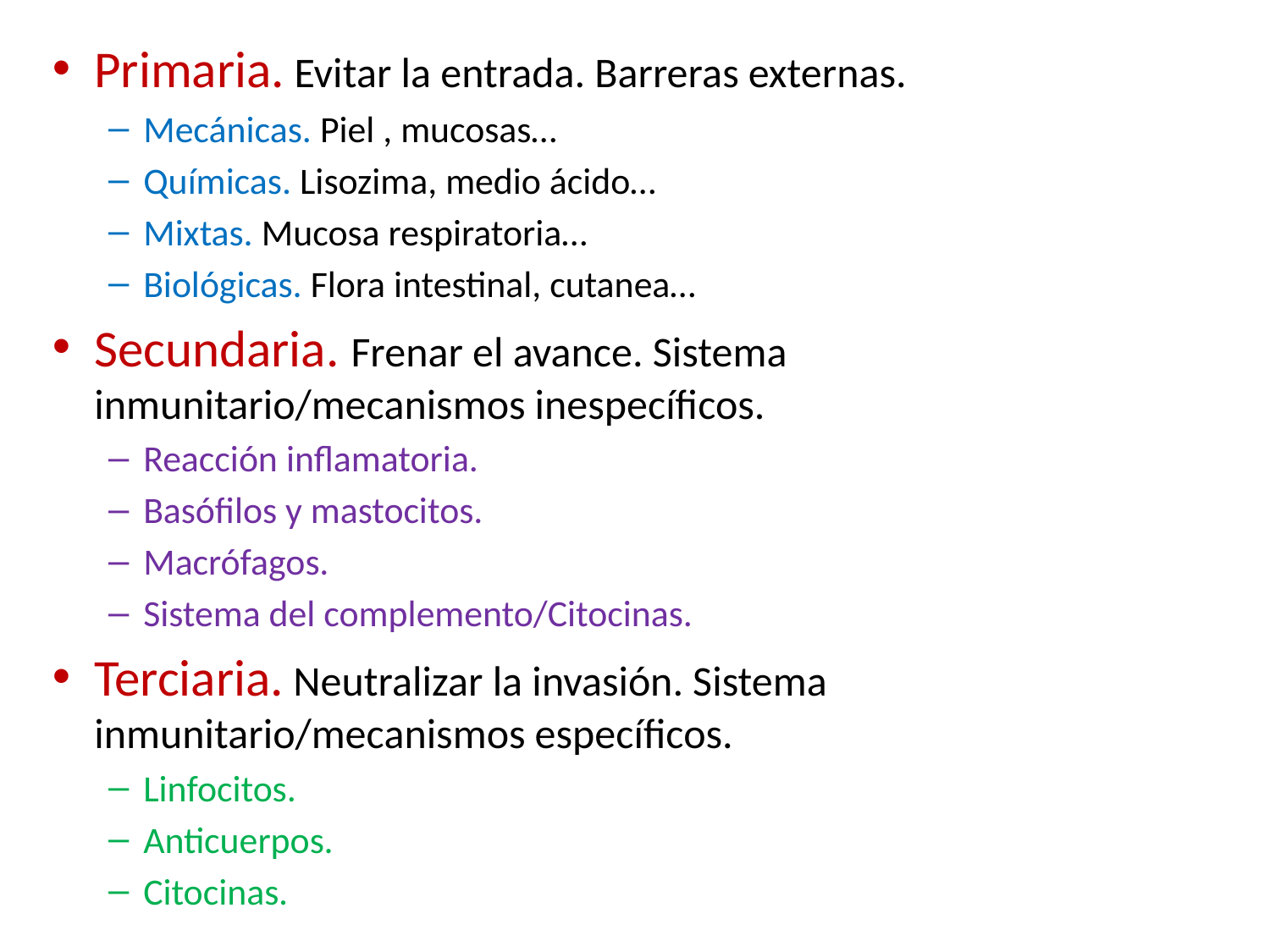

Primaria. Evitar la entrada. Barreras externas.
Mecánicas. Piel , mucosas…
Químicas. Lisozima, medio ácido…
Mixtas. Mucosa respiratoria…
Biológicas. Flora intestinal, cutanea…
Secundaria. Frenar el avance. Sistema inmunitario/mecanismos inespecíficos.
Reacción inflamatoria.
Basófilos y mastocitos.
Macrófagos.
Sistema del complemento/Citocinas.
Terciaria. Neutralizar la invasión. Sistema inmunitario/mecanismos específicos.
Linfocitos.
Anticuerpos.
Citocinas.

#